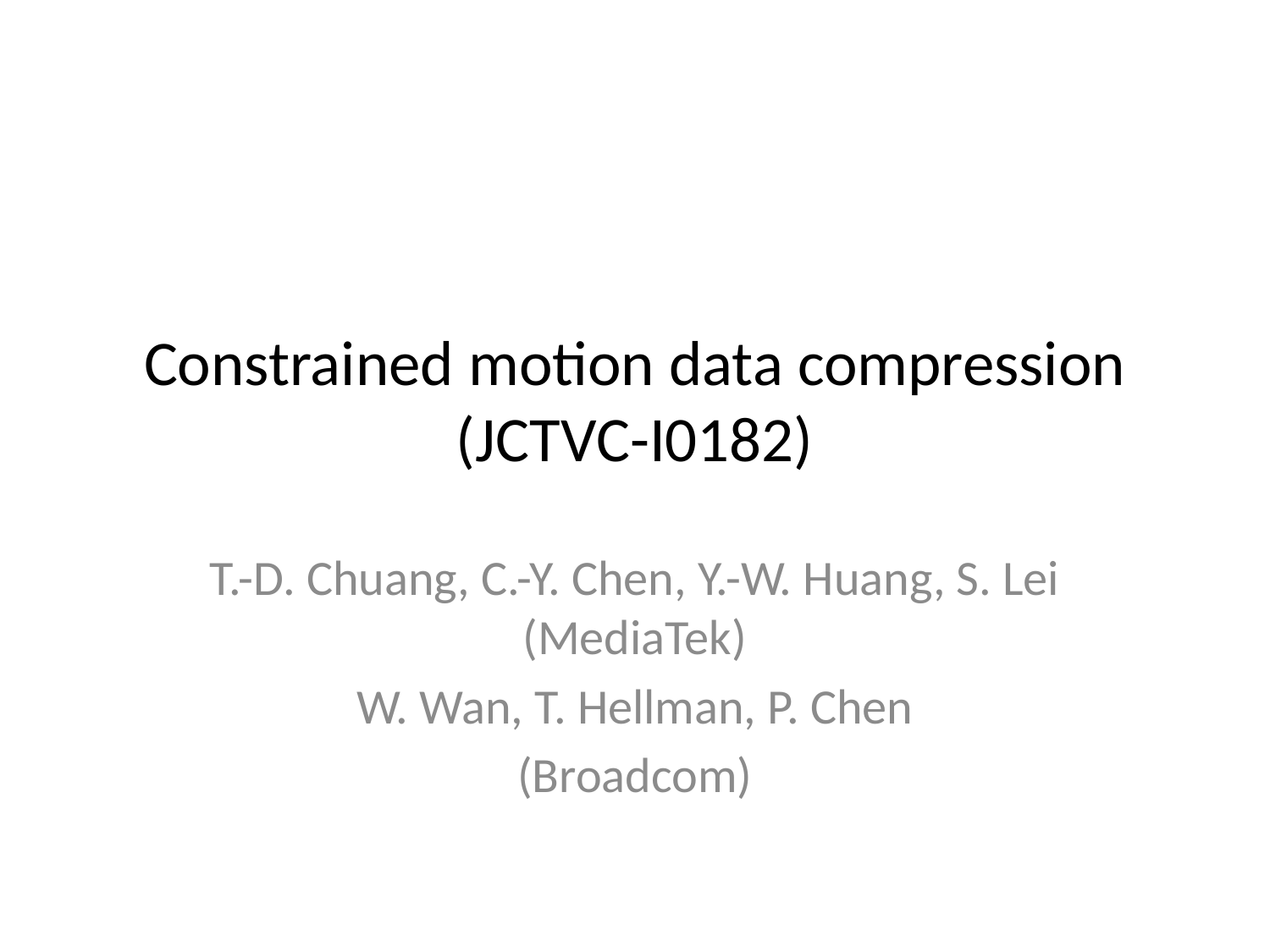

# Constrained motion data compression (JCTVC-I0182)
T.-D. Chuang, C.-Y. Chen, Y.-W. Huang, S. Lei (MediaTek)
W. Wan, T. Hellman, P. Chen
(Broadcom)